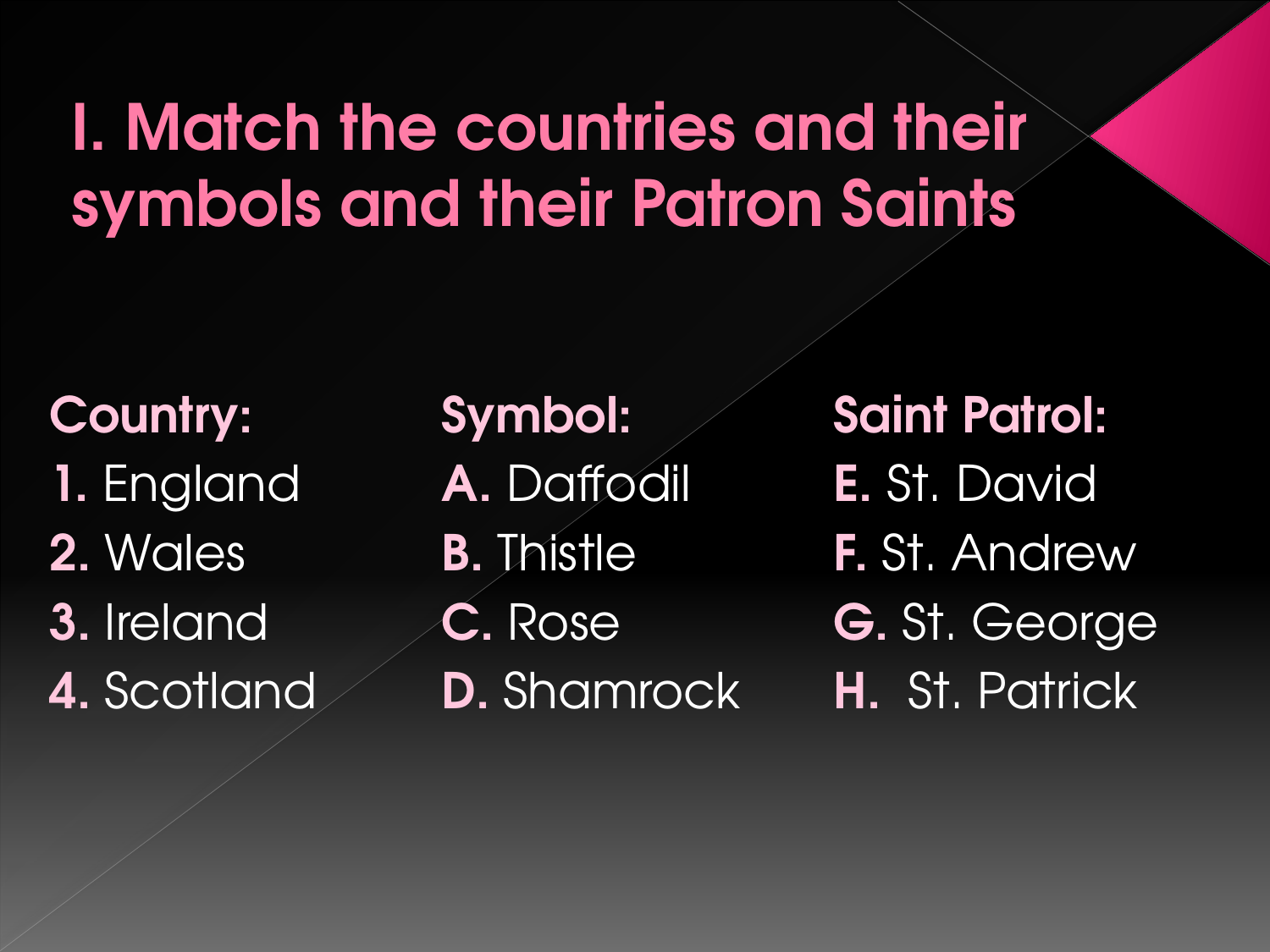

# I. Match the countries and their symbols and their Patron Saints
Country:
1. England
2. Wales
3. Ireland
4. Scotland
Symbol:
A. Daffodil
B. Thistle
C. Rose
D. Shamrock
Saint Patrol:
E. St. David
F. St. Andrew
G. St. George
H.  St. Patrick